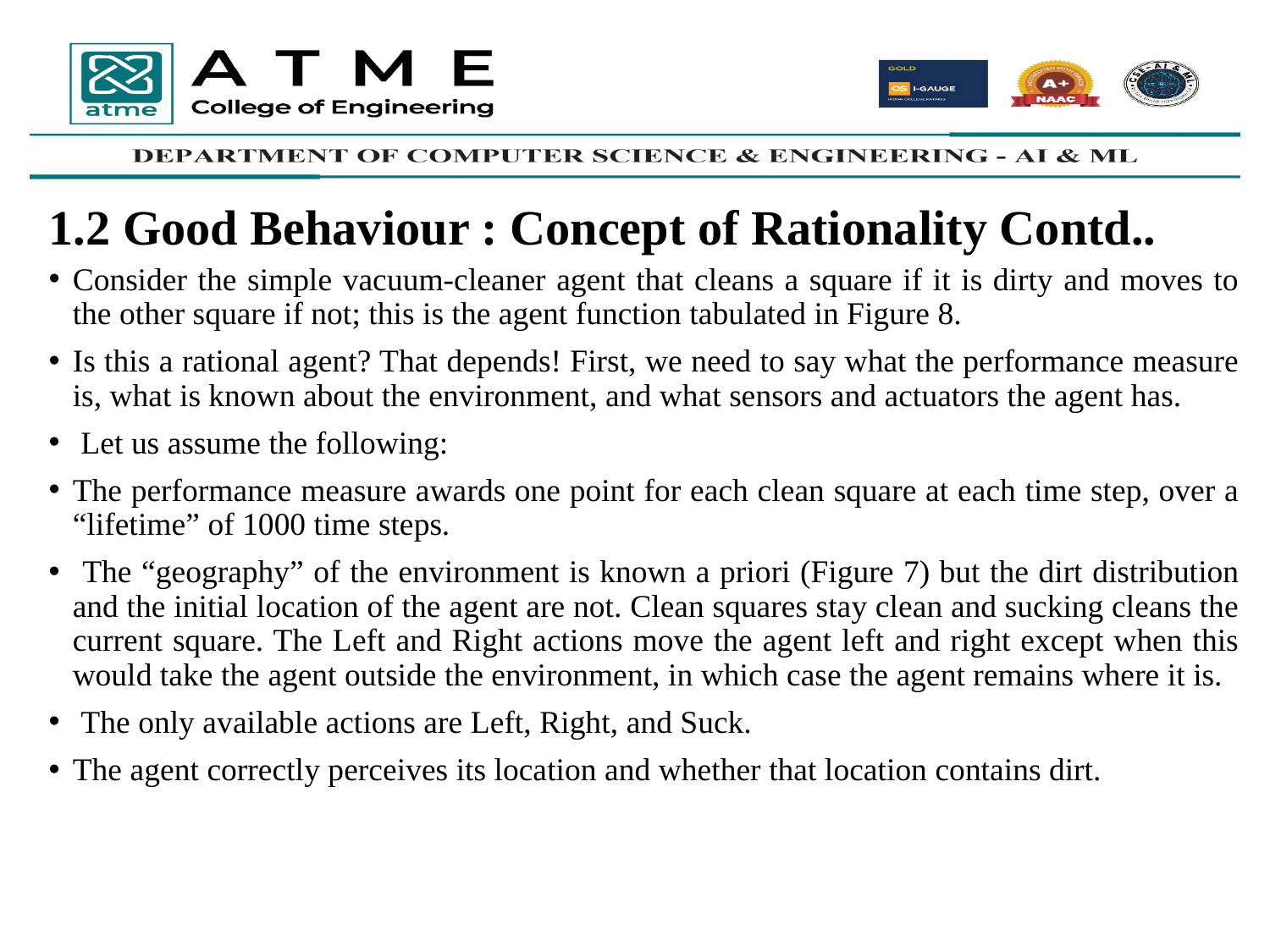

# 1.2 Good Behaviour : Concept of Rationality Contd..
Consider the simple vacuum-cleaner agent that cleans a square if it is dirty and moves to the other square if not; this is the agent function tabulated in Figure 8.
Is this a rational agent? That depends! First, we need to say what the performance measure is, what is known about the environment, and what sensors and actuators the agent has.
 Let us assume the following:
The performance measure awards one point for each clean square at each time step, over a “lifetime” of 1000 time steps.
 The “geography” of the environment is known a priori (Figure 7) but the dirt distribution and the initial location of the agent are not. Clean squares stay clean and sucking cleans the current square. The Left and Right actions move the agent left and right except when this would take the agent outside the environment, in which case the agent remains where it is.
 The only available actions are Left, Right, and Suck.
The agent correctly perceives its location and whether that location contains dirt.